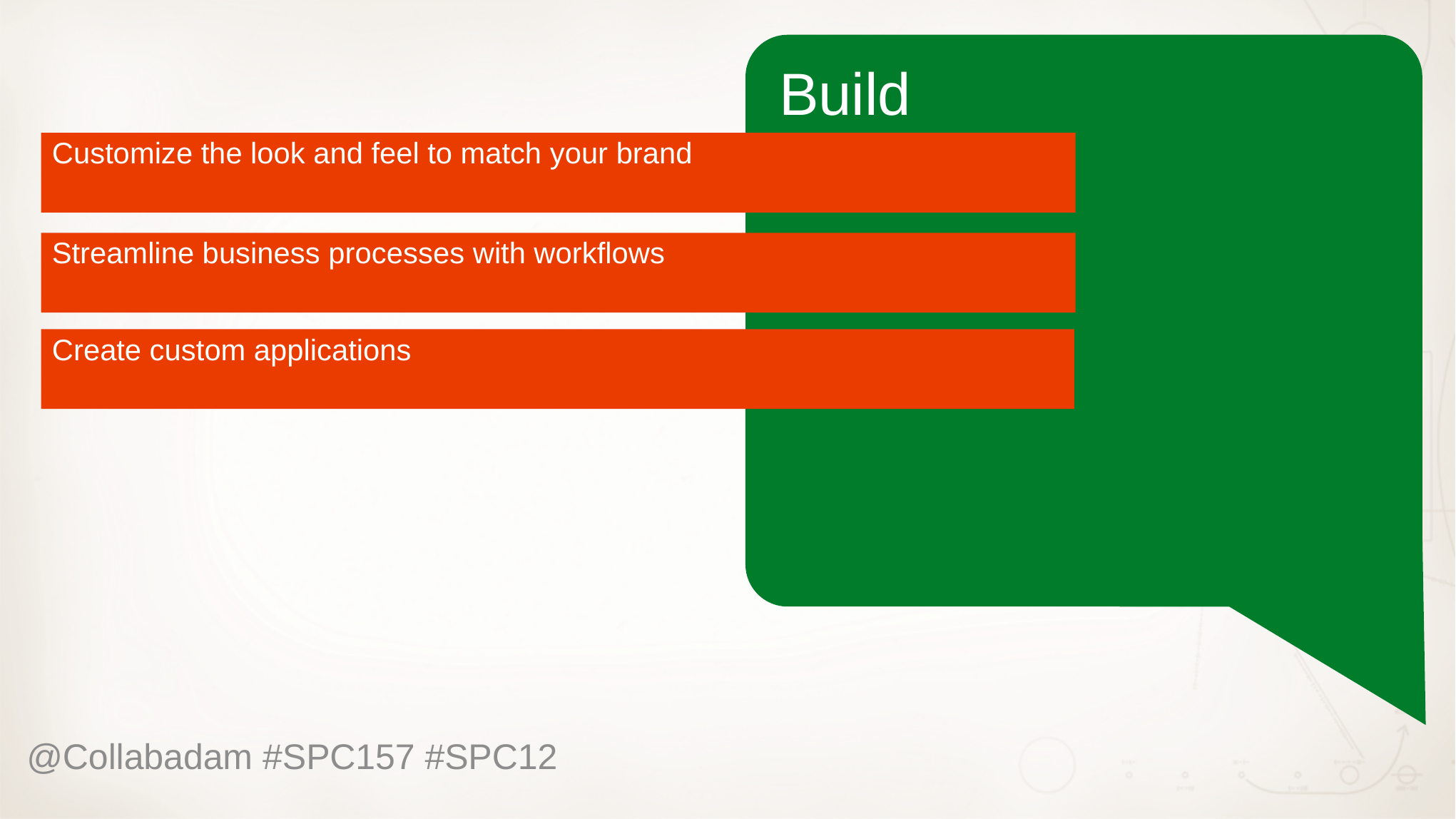

Build

Customize the look and feel to match your brand
Streamline business processes with workflows
Create custom applications